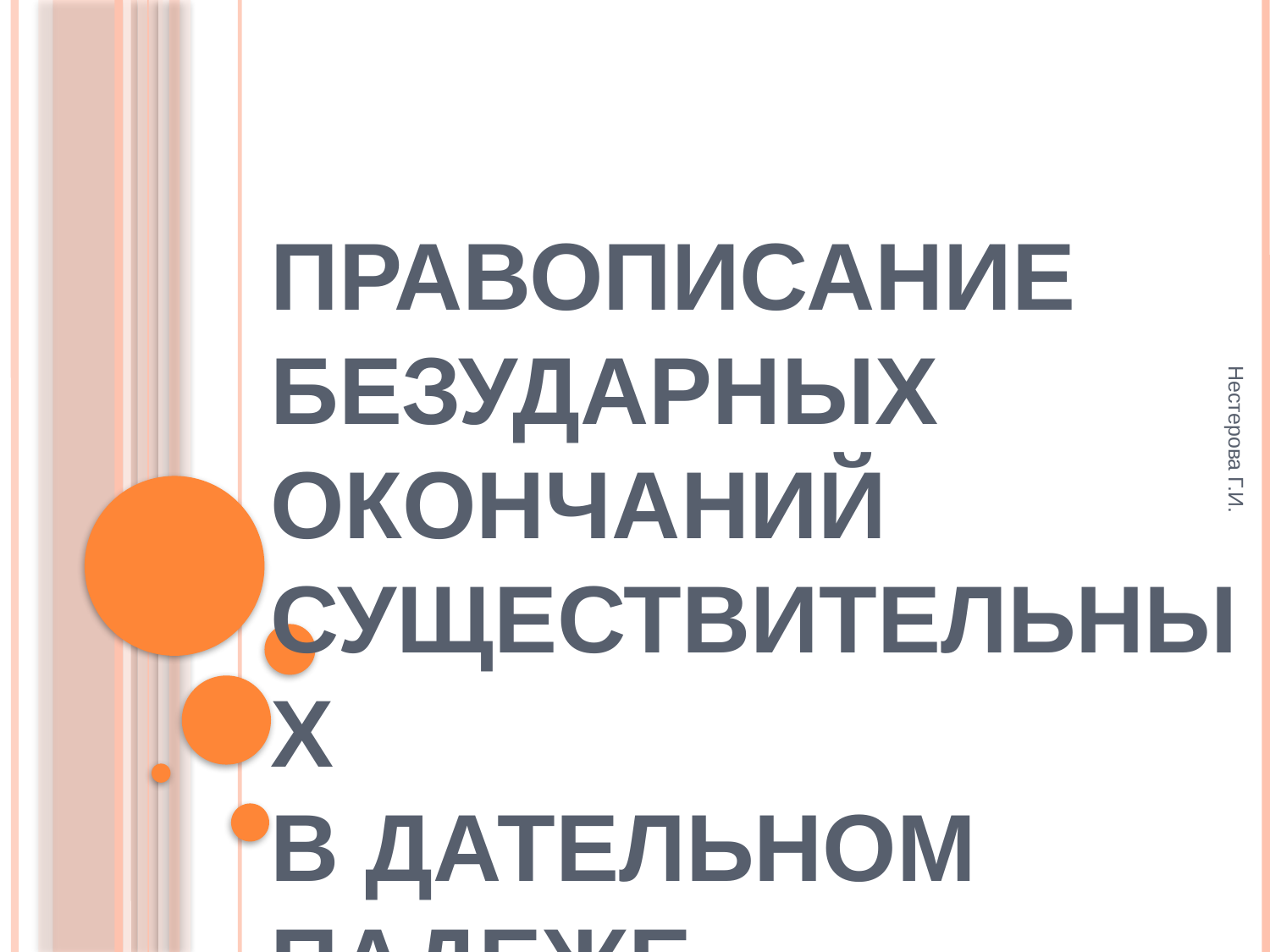

Правописание безударных окончаний существительных
в дательном падеже
Нестерова Г.И.